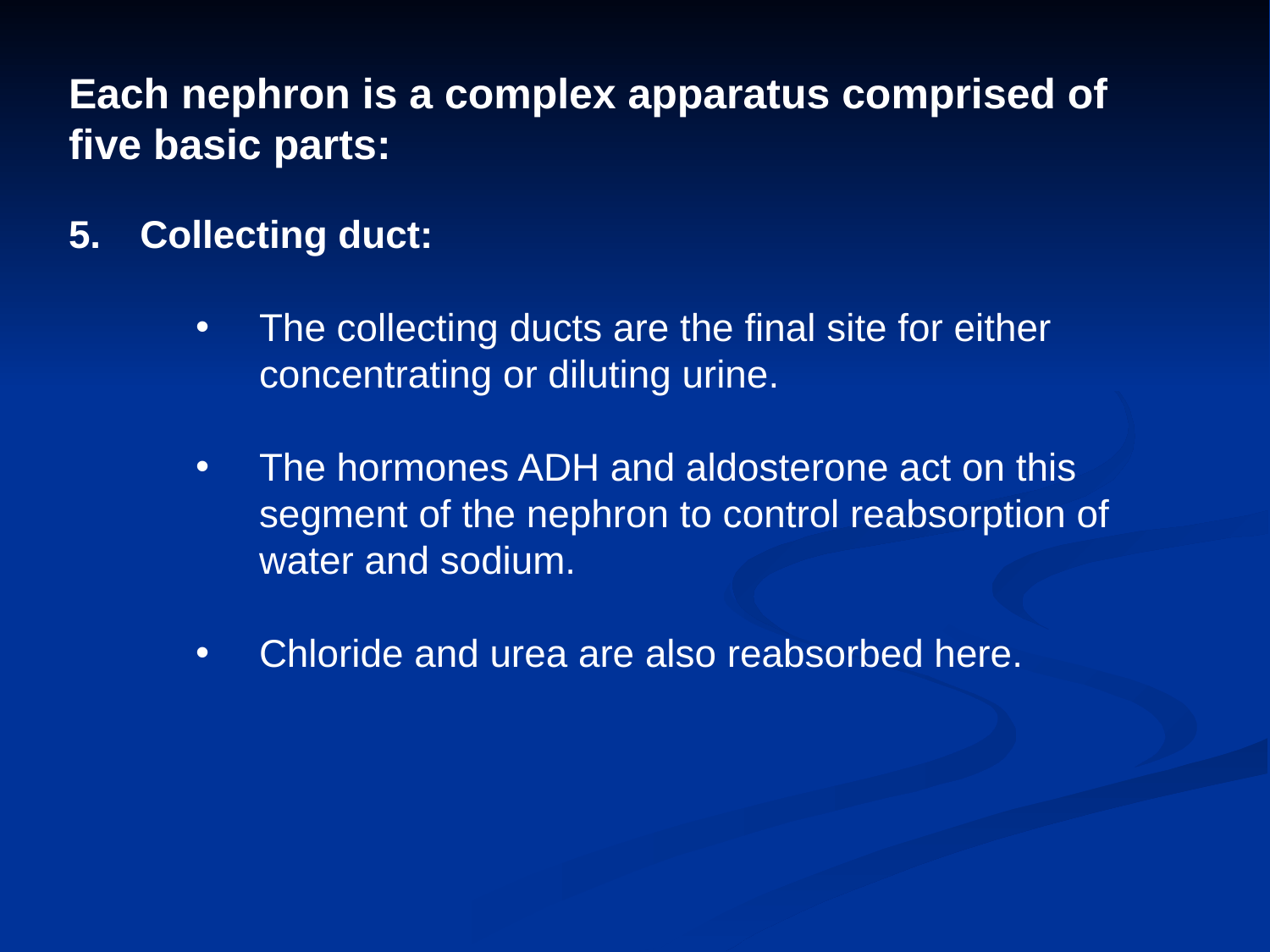

Each nephron is a complex apparatus comprised of five basic parts:

Collecting duct:

The collecting ducts are the final site for either concentrating or diluting urine.

The hormones ADH and aldosterone act on this segment of the nephron to control reabsorption of water and sodium.

Chloride and urea are also reabsorbed here.